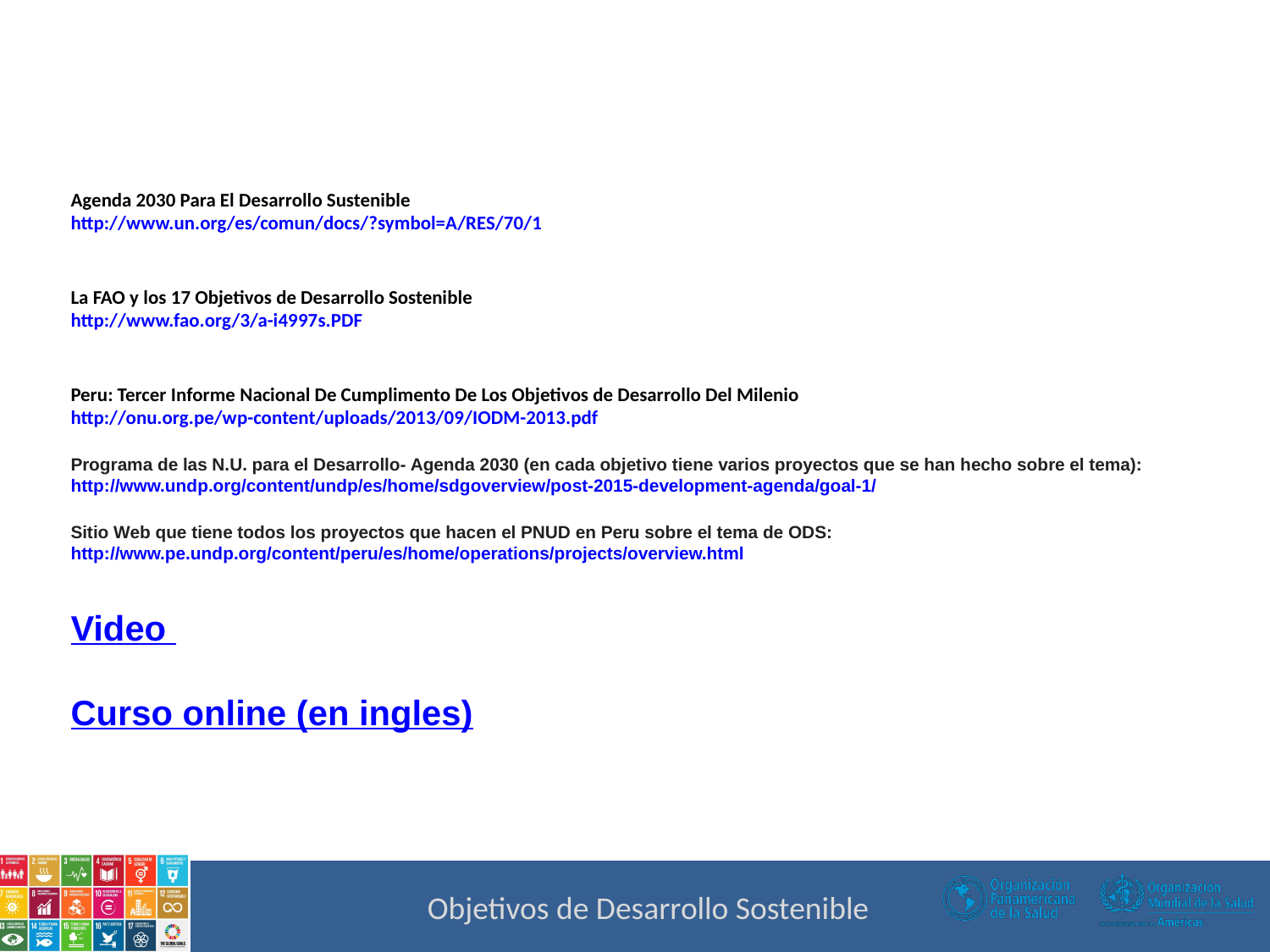

Agenda 2030 Para El Desarrollo Sustenible
http://www.un.org/es/comun/docs/?symbol=A/RES/70/1

La FAO y los 17 Objetivos de Desarrollo Sostenible
http://www.fao.org/3/a-i4997s.PDF

Peru: Tercer Informe Nacional De Cumplimento De Los Objetivos de Desarrollo Del Milenio
http://onu.org.pe/wp-content/uploads/2013/09/IODM-2013.pdf

Programa de las N.U. para el Desarrollo- Agenda 2030 (en cada objetivo tiene varios proyectos que se han hecho sobre el tema):
http://www.undp.org/content/undp/es/home/sdgoverview/post-2015-development-agenda/goal-1/

Sitio Web que tiene todos los proyectos que hacen el PNUD en Peru sobre el tema de ODS:
http://www.pe.undp.org/content/peru/es/home/operations/projects/overview.html

Video

Curso online (en ingles)